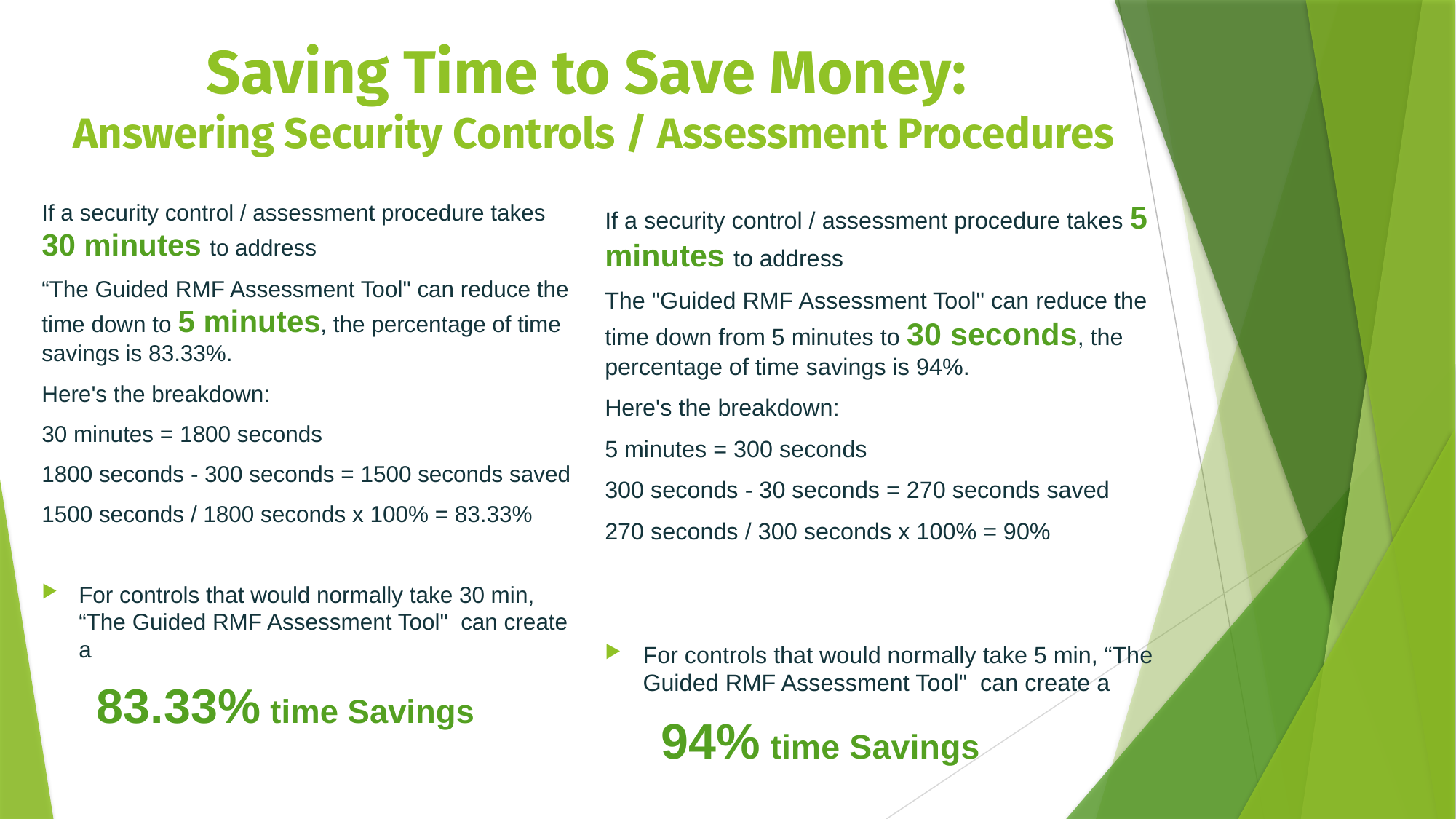

# Saving Time to Save Money: Answering Security Controls / Assessment Procedures
If a security control / assessment procedure takes 30 minutes to address
“The Guided RMF Assessment Tool" can reduce the time down to 5 minutes, the percentage of time savings is 83.33%.
Here's the breakdown:
30 minutes = 1800 seconds
1800 seconds - 300 seconds = 1500 seconds saved
1500 seconds / 1800 seconds x 100% = 83.33%

For controls that would normally take 30 min, “The Guided RMF Assessment Tool"  can create a
 83.33% time Savings
If a security control / assessment procedure takes 5 minutes to address
The "Guided RMF Assessment Tool" can reduce the time down from 5 minutes to 30 seconds, the percentage of time savings is 94%.
Here's the breakdown:
5 minutes = 300 seconds
300 seconds - 30 seconds = 270 seconds saved
270 seconds / 300 seconds x 100% = 90%

For controls that would normally take 5 min, “The Guided RMF Assessment Tool"  can create a
 94% time Savings